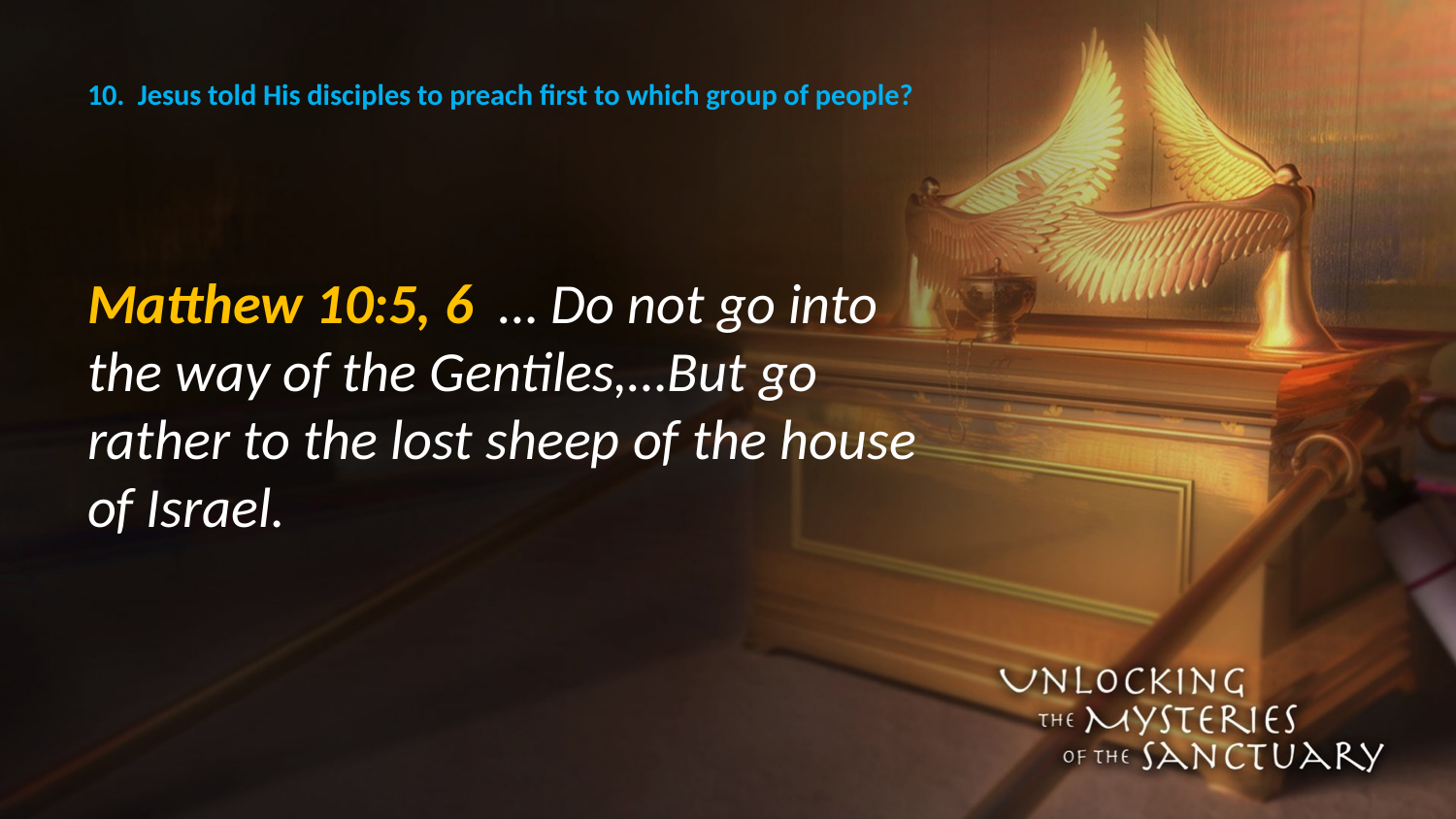

# 10.  Jesus told His disciples to preach first to which group of people?

Matthew 10:5, 6  … Do not go into the way of the Gentiles,…But go rather to the lost sheep of the house of Israel.